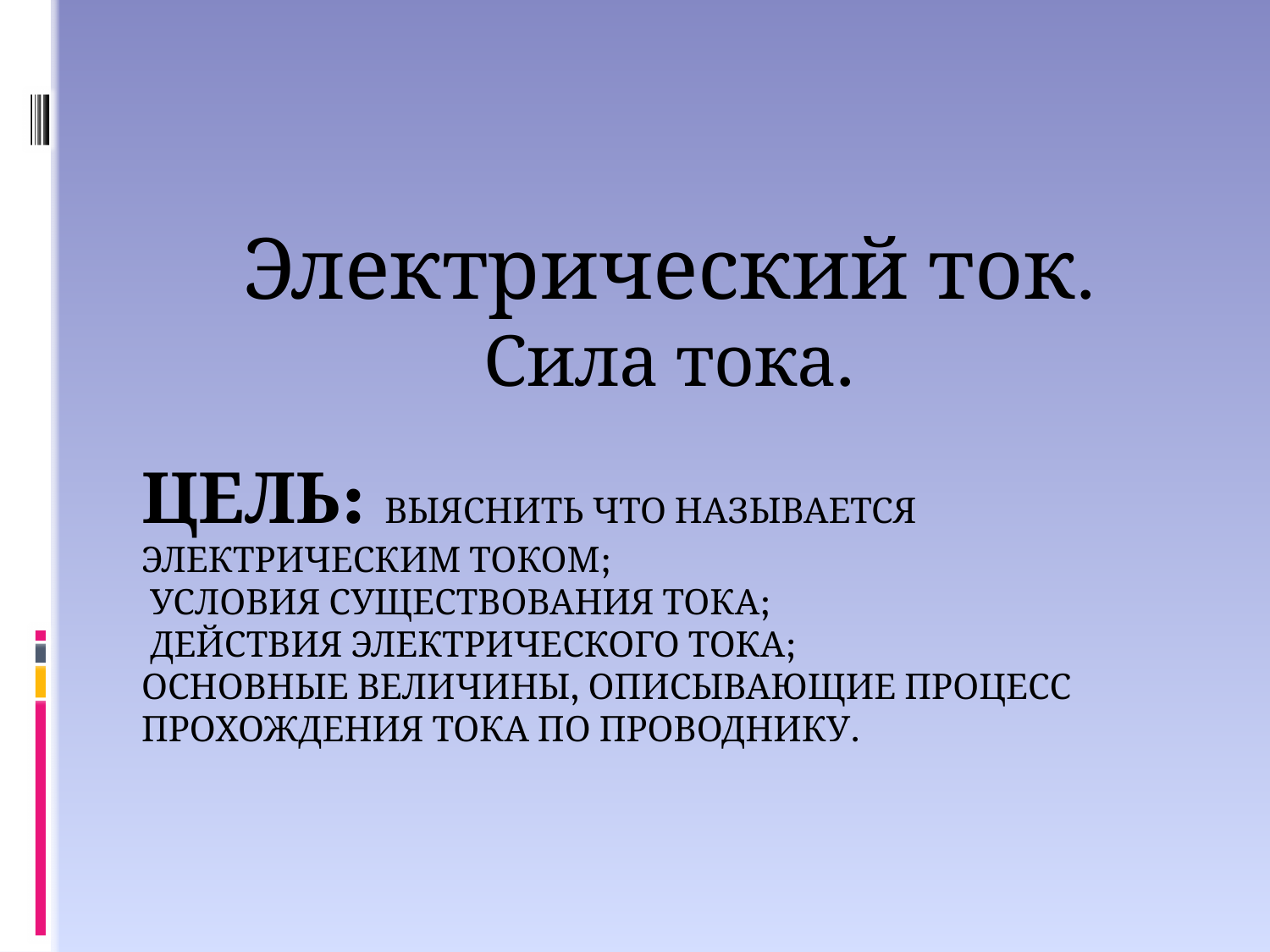

Электрический ток.
Сила тока.
# Цель: выяснить что называется электрическим током; Условия существования тока; действия электрического тока; Основные величины, описывающие процесс прохождения тока по проводнику.